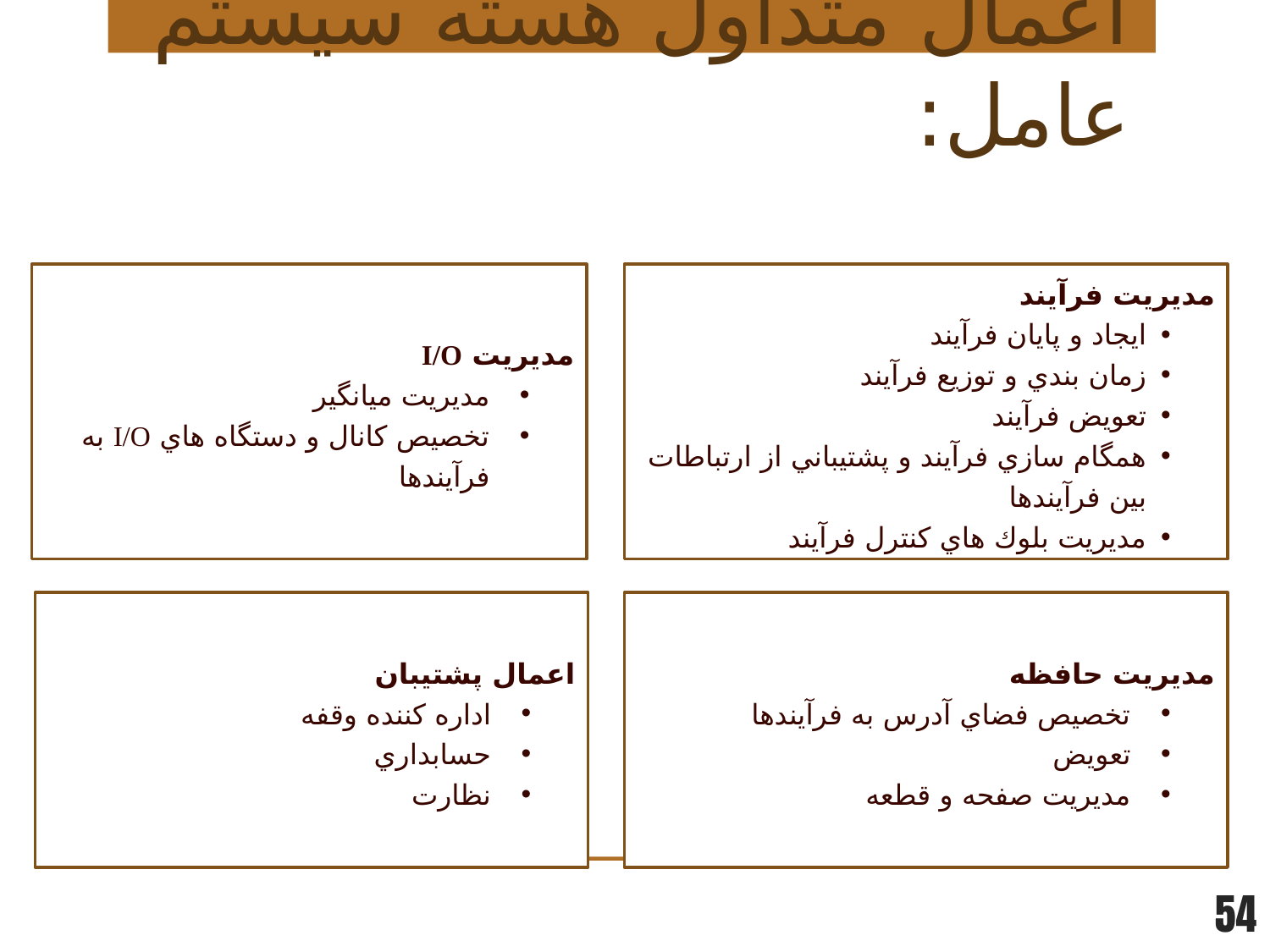

# اعمال متداول هسته سيستم عامل:
مديريت I/O
مديريت ميانگير
تخصيص كانال و دستگاه هاي I/O به فرآيندها
مديريت فرآيند
ايجاد و پايان فرآيند
زمان بندي و توزيع فرآيند
تعويض فرآيند
همگام سازي فرآيند و پشتيباني از ارتباطات بين فرآيندها
مديريت بلوك هاي كنترل فرآيند
اعمال پشتيبان
اداره كننده وقفه
حسابداري
نظارت
مديريت حافظه
تخصيص فضاي آدرس به فرآيندها
تعويض
مديريت صفحه و قطعه
54